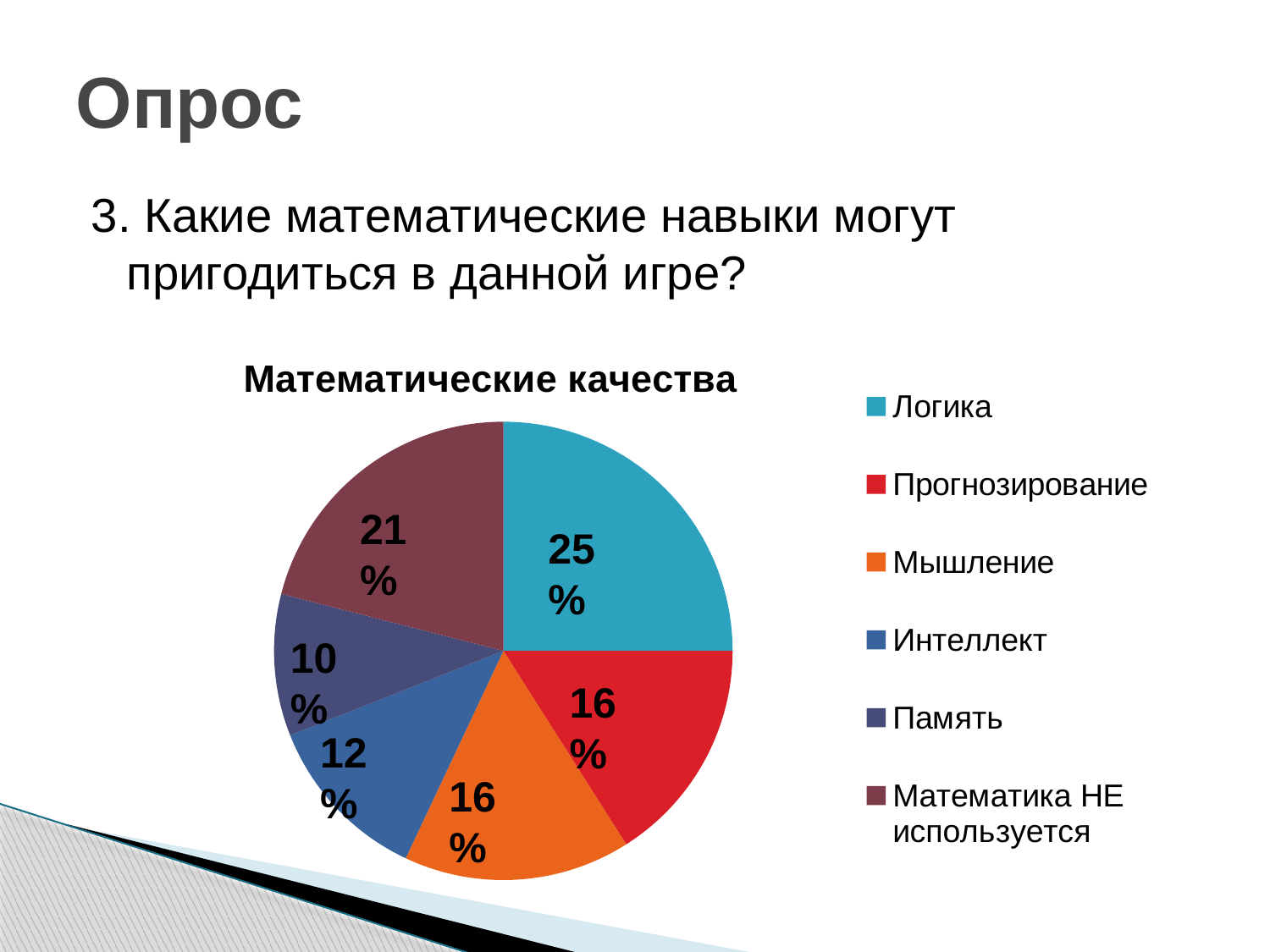

# Опрос
3. Какие математические навыки могут пригодиться в данной игре?

### Chart:

| Category | Математические качества |
|---|---|
| Логика | 25.0 |
| Прогнозирование | 16.0 |
| Мышление | 16.0 |
| Интеллект | 12.0 |
| Память | 10.0 |
| Математика НЕ используется | 21.0 |
21%
25%
10%
16%
12%
16%